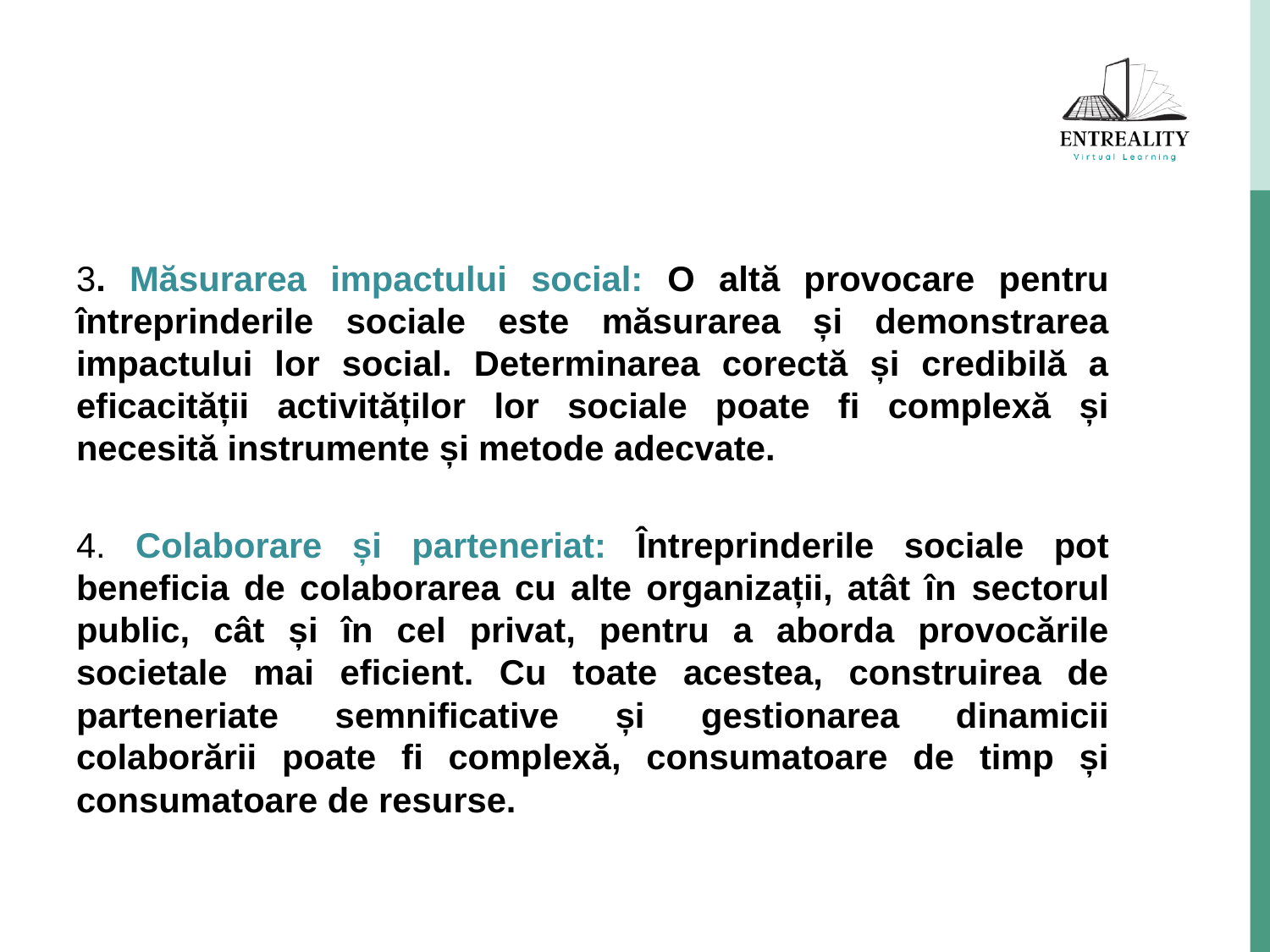

3. Măsurarea impactului social: O altă provocare pentru întreprinderile sociale este măsurarea și demonstrarea impactului lor social. Determinarea corectă și credibilă a eficacității activităților lor sociale poate fi complexă și necesită instrumente și metode adecvate.

4. Colaborare și parteneriat: Întreprinderile sociale pot beneficia de colaborarea cu alte organizații, atât în ​​sectorul public, cât și în cel privat, pentru a aborda provocările societale mai eficient. Cu toate acestea, construirea de parteneriate semnificative și gestionarea dinamicii colaborării poate fi complexă, consumatoare de timp și consumatoare de resurse.